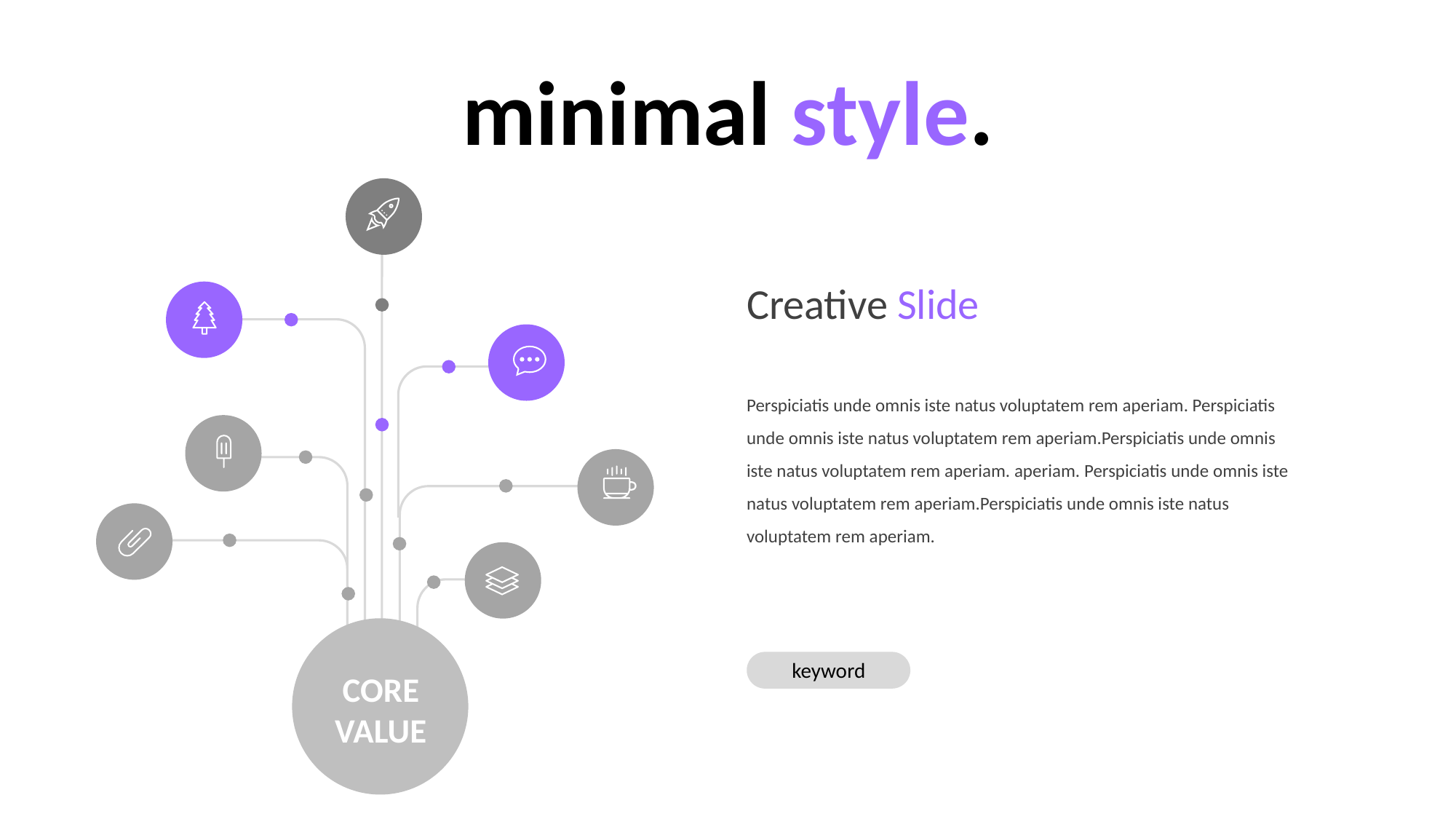

minimal style.

Creative Slide

Perspiciatis unde omnis iste natus voluptatem rem aperiam. Perspiciatis unde omnis iste natus voluptatem rem aperiam.Perspiciatis unde omnis iste natus voluptatem rem aperiam. aperiam. Perspiciatis unde omnis iste natus voluptatem rem aperiam.Perspiciatis unde omnis iste natus voluptatem rem aperiam.

keyword

CORE
VALUE